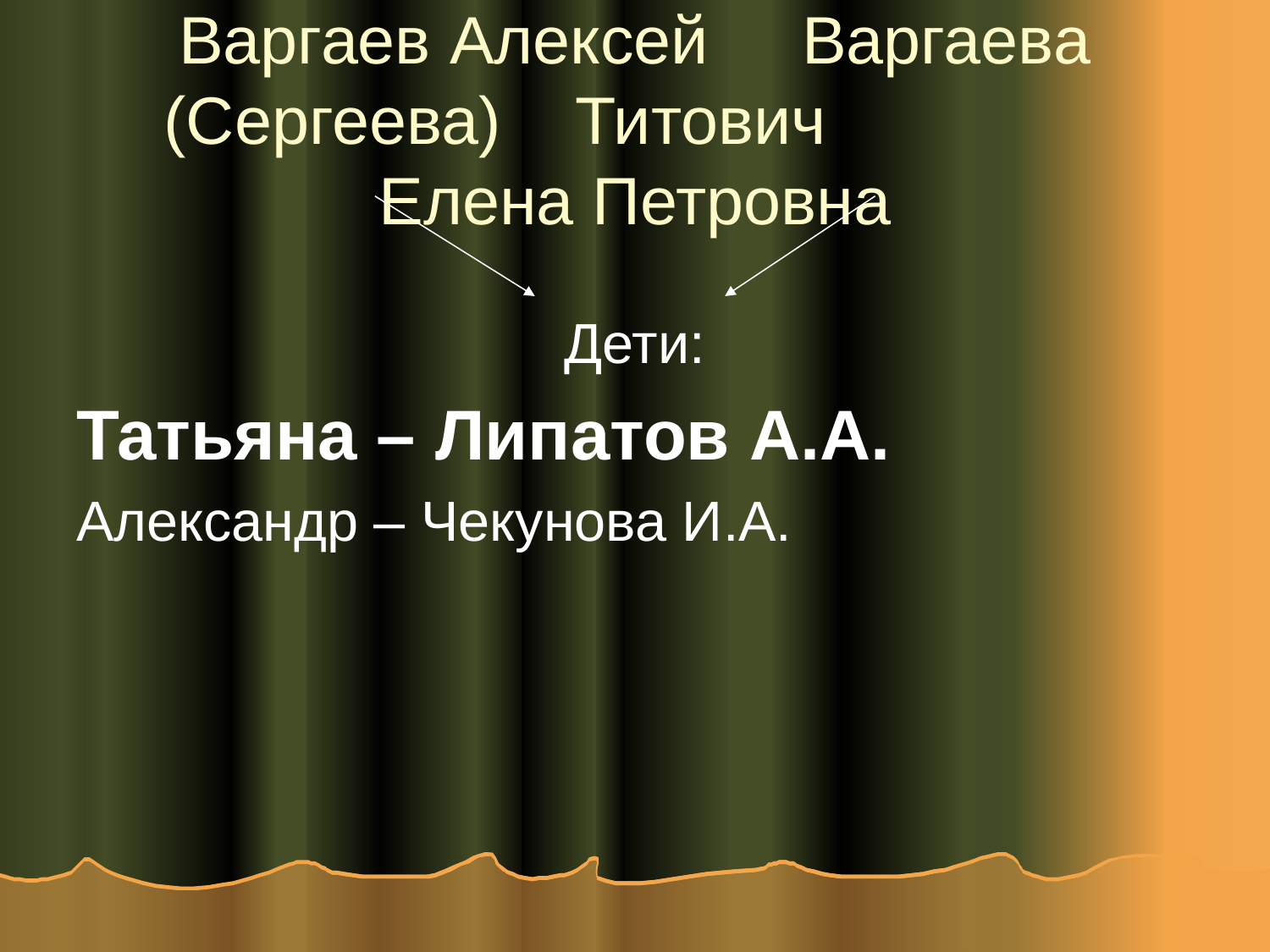

# Варгаев Алексей     Варгаева (Сергеева)    Титович                Елена Петровна

Дети:
Татьяна – Липатов А.А.
Александр – Чекунова И.А.